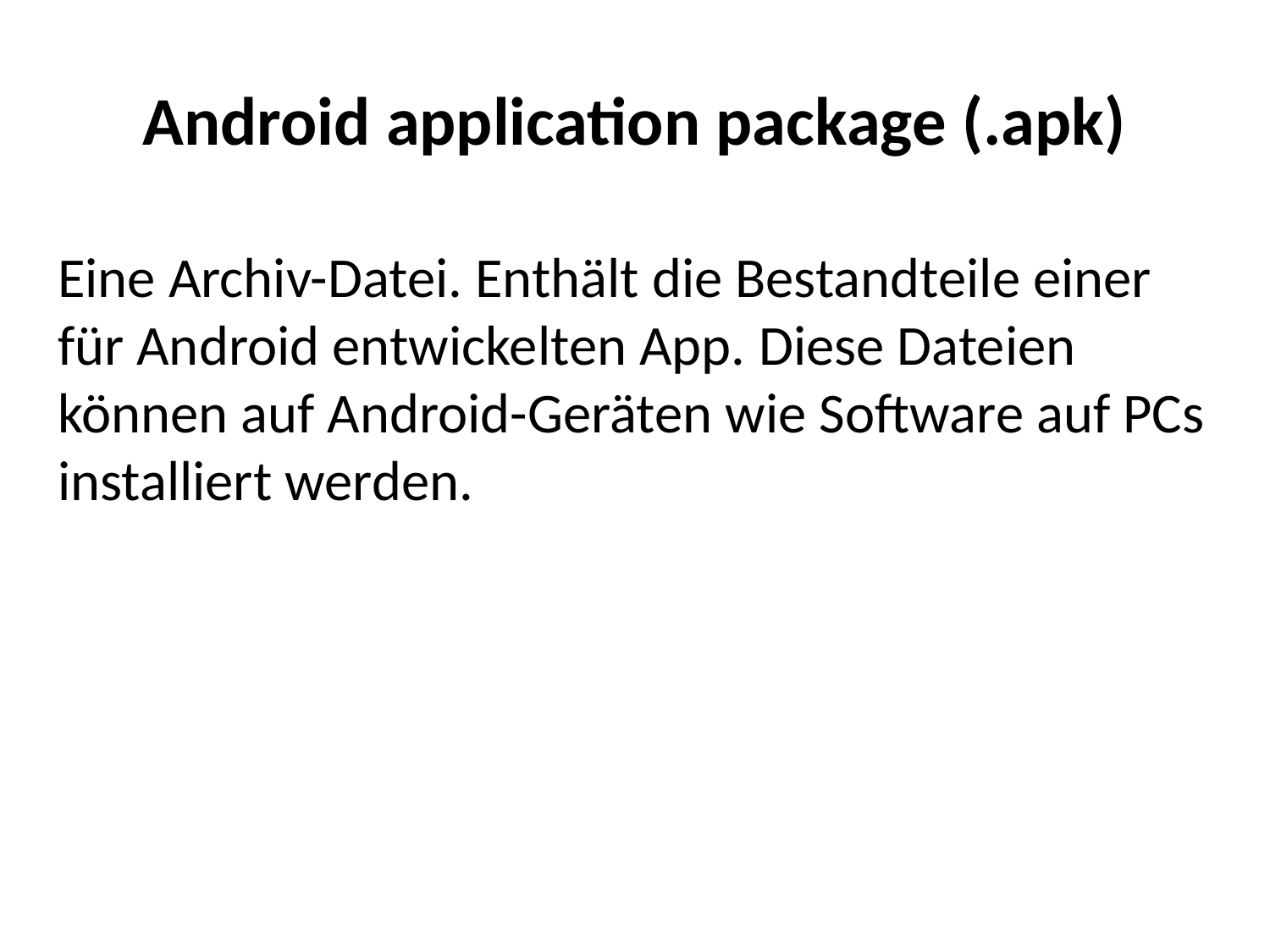

# Android application package (.apk)
Eine Archiv-Datei. Enthält die Bestandteile einer für Android entwickelten App. Diese Dateien können auf Android-Geräten wie Software auf PCs installiert werden.